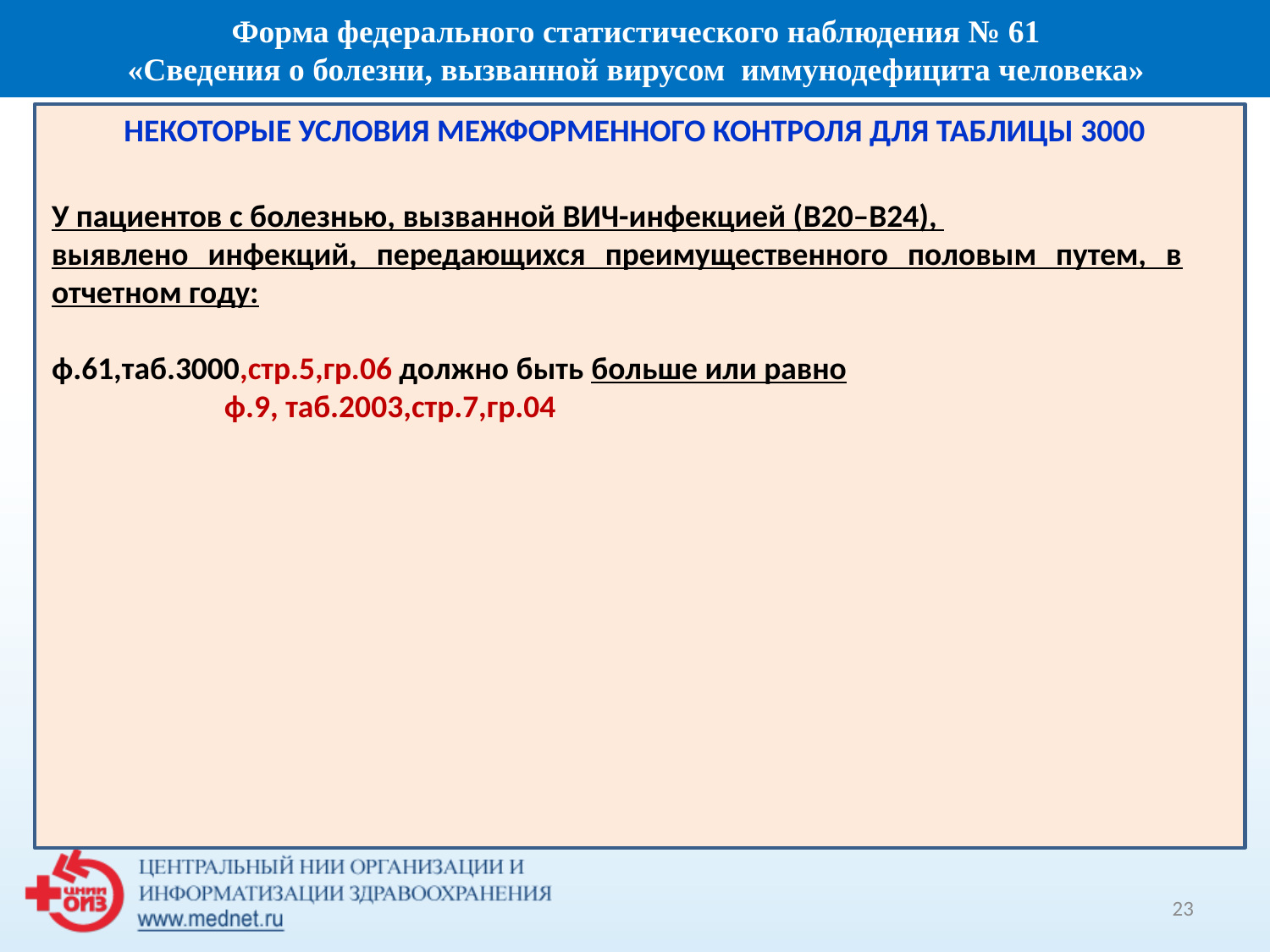

Форма федерального статистического наблюдения № 61
 «Сведения о болезни, вызванной вирусом  иммунодефицита человека»

НЕКОТОРЫЕ УСЛОВИЯ МЕЖФОРМЕННОГО КОНТРОЛЯ ДЛЯ ТАБЛИЦЫ 3000
У пациентов с болезнью, вызванной ВИЧ-инфекцией (В20–В24),
выявлено инфекций, передающихся преимущественного половым путем, в отчетном году:

ф.61,таб.3000,стр.5,гр.06 должно быть больше или равно
                        ф.9, таб.2003,стр.7,гр.04
23